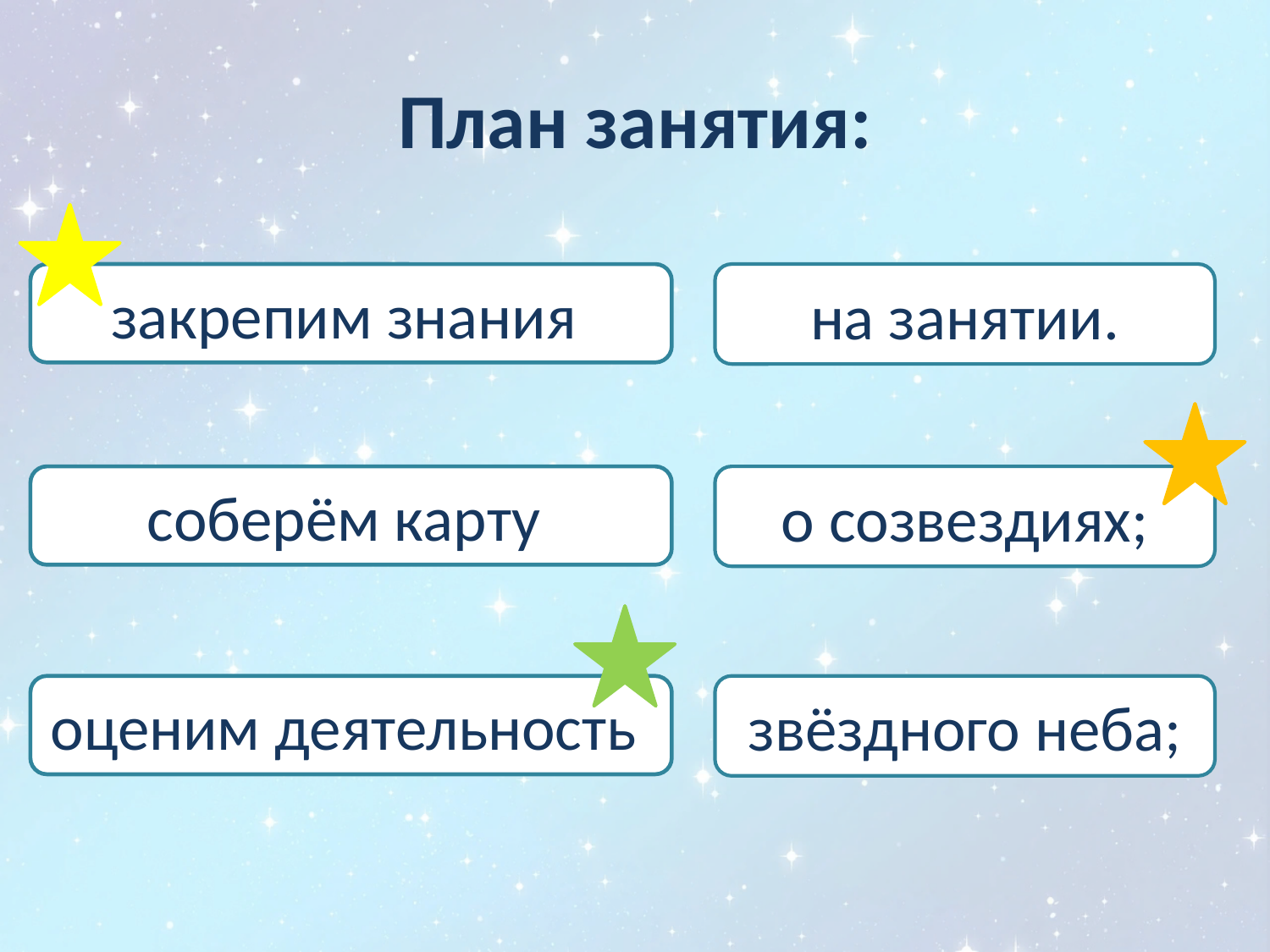

# План занятия:

закрепим знания
на занятии.

соберём карту
о созвездиях;

оценим деятельность
звёздного неба;